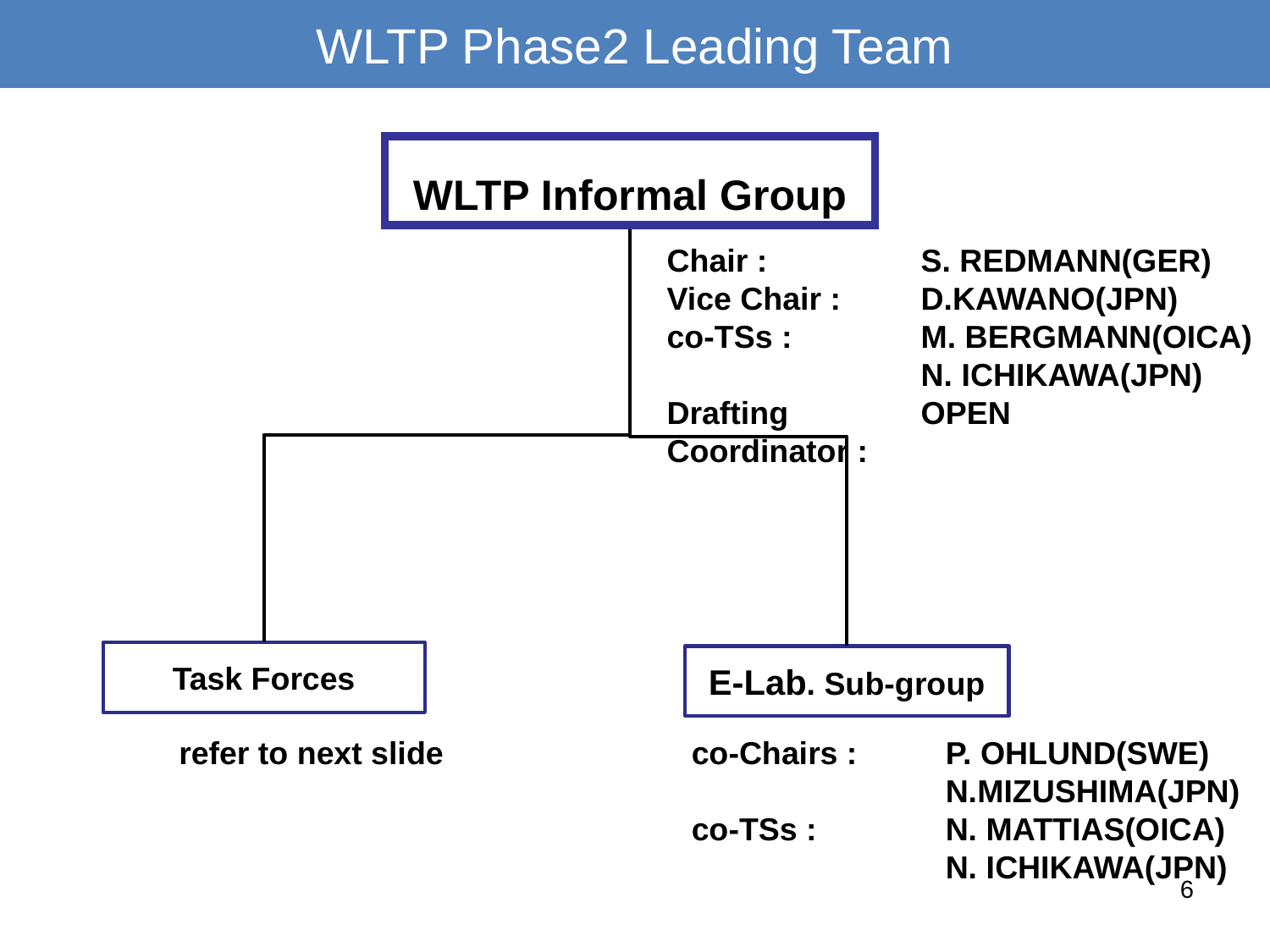

WLTP Phase2 Leading Team
WLTP Informal Group
Chair : 		S. REDMANN(GER)
Vice Chair : 	D.KAWANO(JPN)
co-TSs : 	M. BERGMANN(OICA)
		N. ICHIKAWA(JPN)
Drafting		OPEN
Coordinator :
Task Forces
E-Lab. Sub-group
refer to next slide
co-Chairs : 	P. OHLUND(SWE)
	 	N.MIZUSHIMA(JPN)
co-TSs :    	N. MATTIAS(OICA)		N. ICHIKAWA(JPN)
6